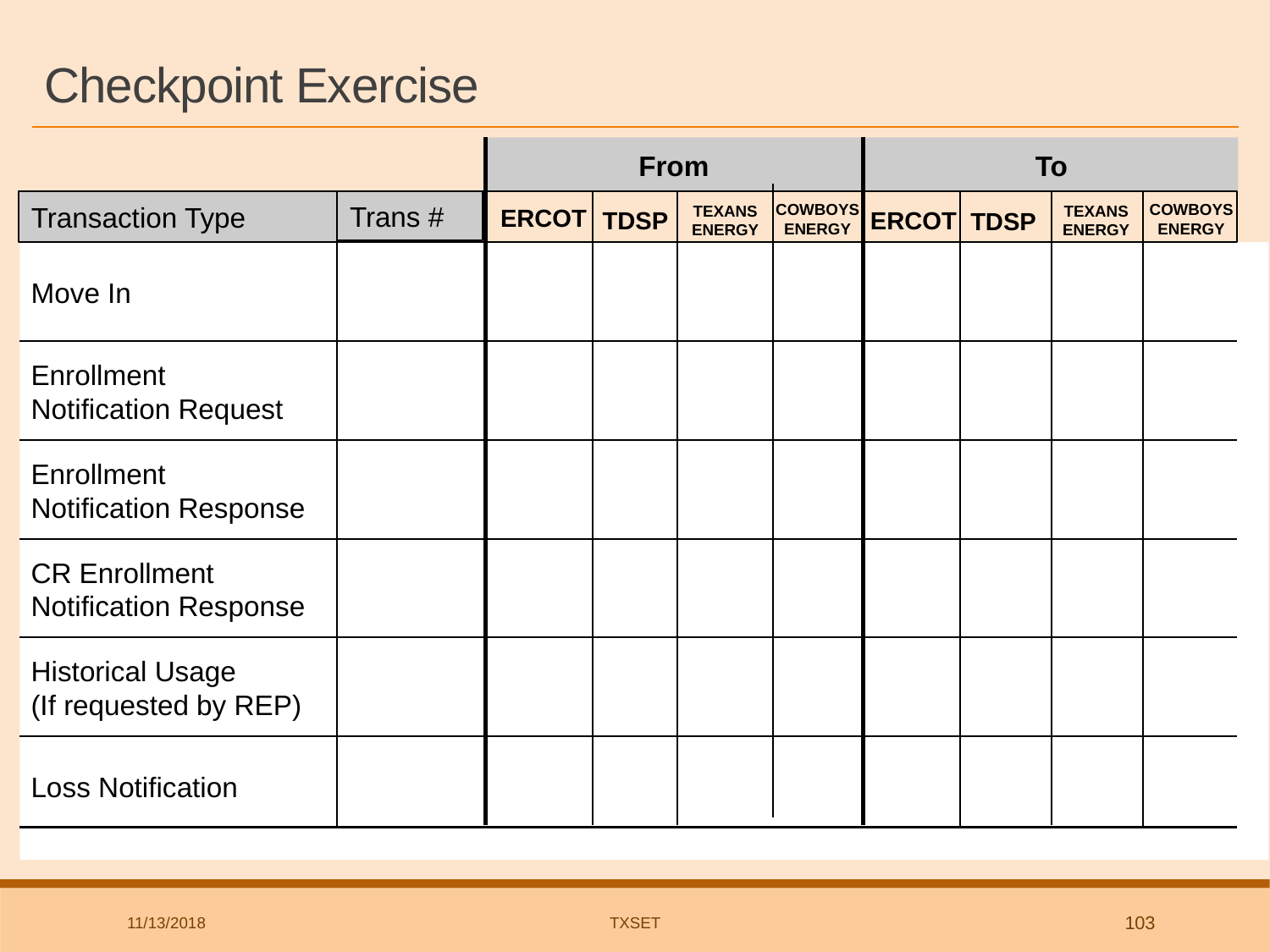

# Checkpoint Exercise
From
To
COWBOYS ENERGY
COWBOYS ENERGY
TEXANS ENERGY
TEXANS ENERGY
Trans #
Transaction Type
ERCOT

TDSP
ERCOT
TDSP

Move In

814_16
Enrollment
Notification Request

814_03
Enrollment
Notification Response

814_04

CR Enrollment
Notification Response

814_05
Historical Usage
(If requested by REP)
1
2
1
2
867_02
Loss Notification

814_06
11/13/2018
TxSET
103